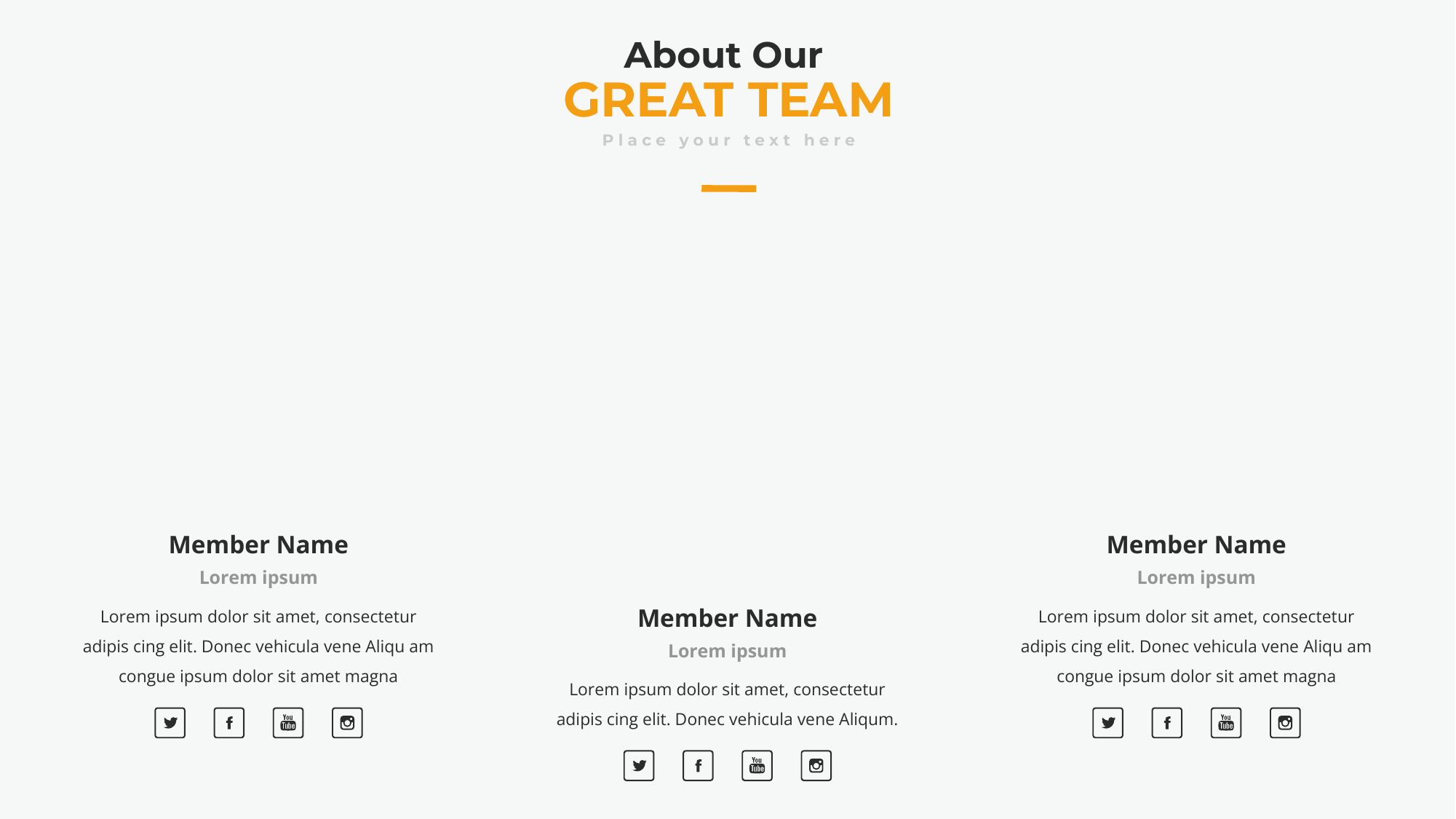

About Our
GREAT TEAM
Place your text here

Member Name
Lorem ipsum
Lorem ipsum dolor sit amet, consectetur adipis cing elit. Donec vehicula vene Aliqu am congue ipsum dolor sit amet magna

Member Name
Lorem ipsum
Lorem ipsum dolor sit amet, consectetur adipis cing elit. Donec vehicula vene Aliqu am congue ipsum dolor sit amet magna

Member Name
Lorem ipsum
Lorem ipsum dolor sit amet, consectetur adipis cing elit. Donec vehicula vene Aliqum.